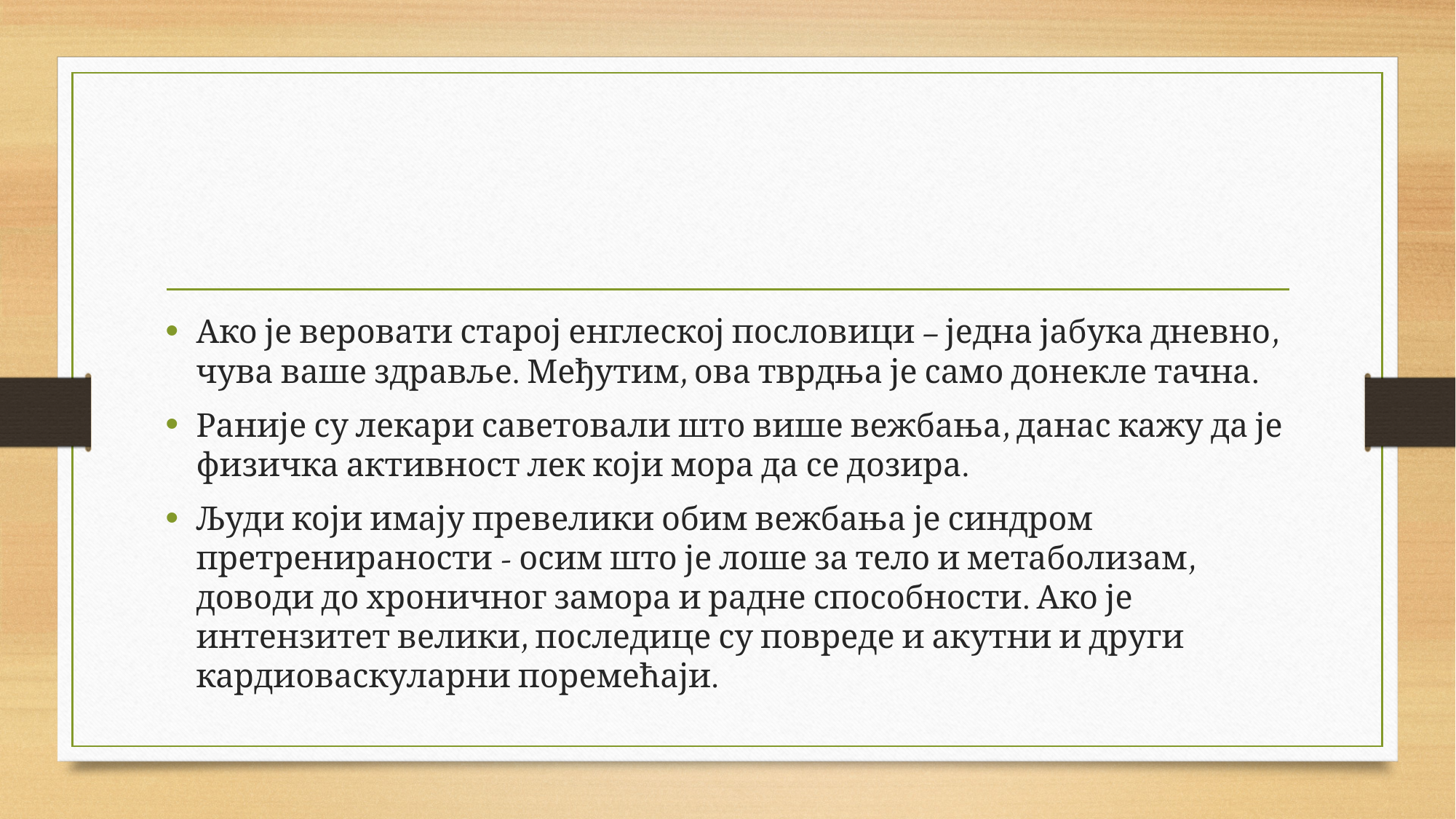

Ако је веровати старој енглеској пословици – једна јабука дневно, чува ваше здравље. Међутим, ова тврдња је само донекле тачна.
Раније су лекари саветовали што више вежбања, данас кажу да је физичка активност лек који мора да се дозира.
Људи који имају превелики обим вежбања је синдром претренираности - осим што је лоше за тело и метаболизам, доводи до хроничног замора и радне способности. Ако је интензитет велики, последице су повреде и акутни и други кардиоваскуларни поремећаји.